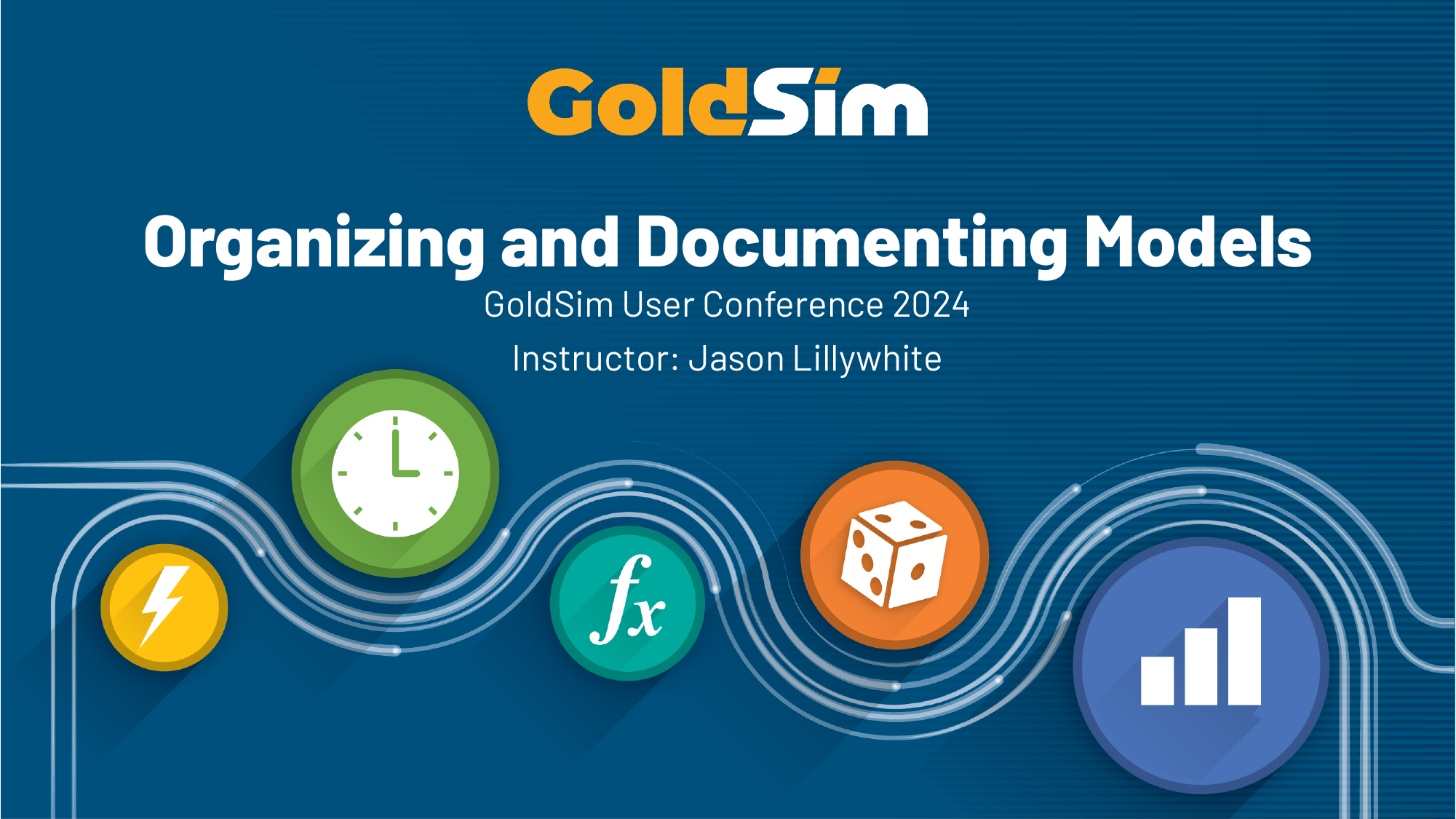

# Organizing and Documenting Models
GoldSim User Conference 2024
Instructor: Jason Lillywhite